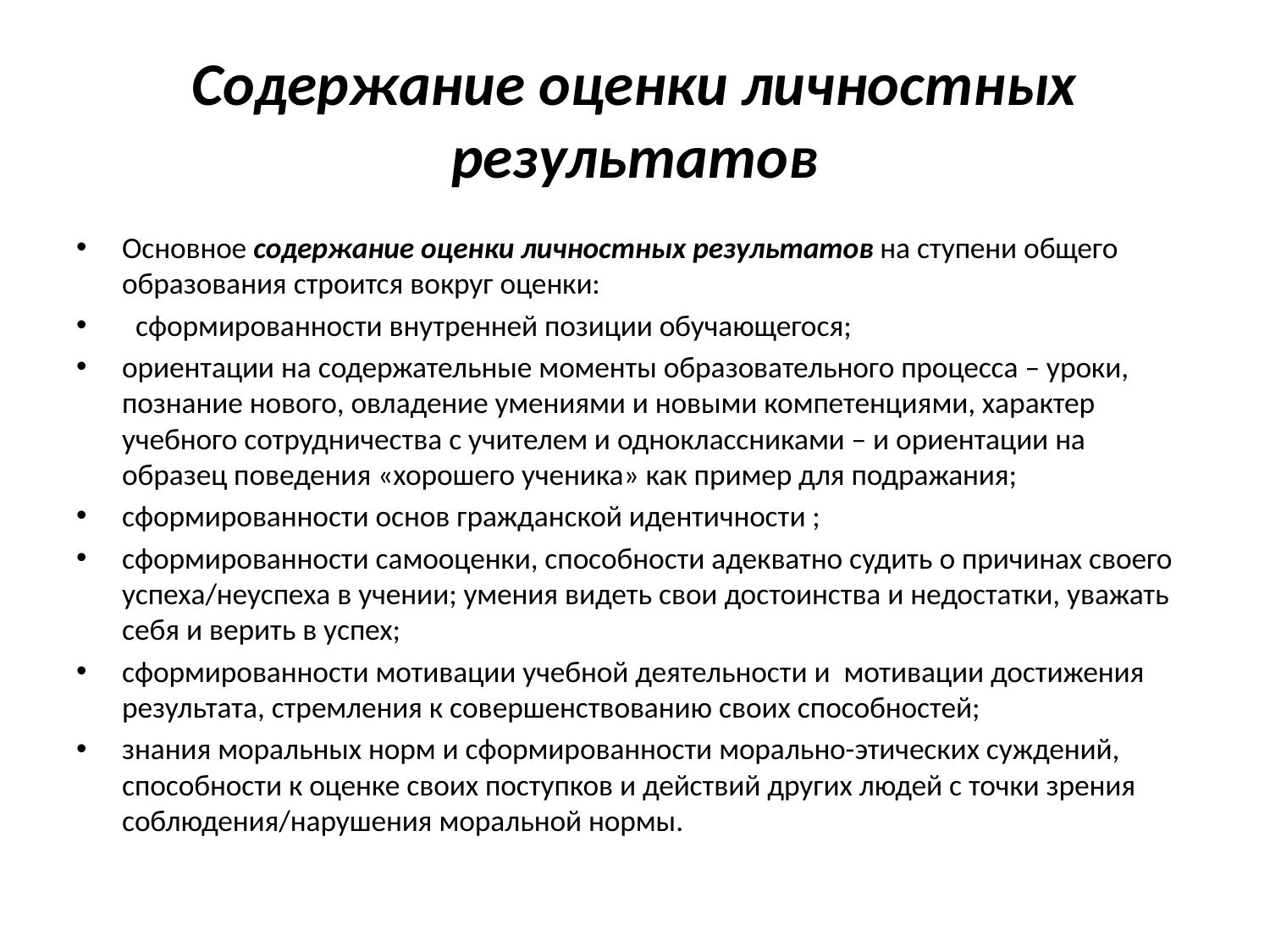

# Содержание оценки личностных результатов
Основное содержание оценки личностных результатов на ступени общего образования строится вокруг оценки:
  сформированности внутренней позиции обучающегося;
ориентации на содержательные моменты образовательного процесса – уроки, познание нового, овладение умениями и новыми компетенциями, характер учебного сотрудничества с учителем и одноклассниками – и ориентации на образец поведения «хорошего ученика» как пример для подражания;
сформированности основ гражданской идентичности ;
сформированности самооценки, способности адекватно судить о причинах своего успеха/неуспеха в учении; умения видеть свои достоинства и недостатки, уважать себя и верить в успех;
сформированности мотивации учебной деятельности и  мотивации достижения результата, стремления к совершенствованию своих способностей;
знания моральных норм и сформированности морально-этических суждений, способности к оценке своих поступков и действий других людей с точки зрения соблюдения/нарушения моральной нормы.